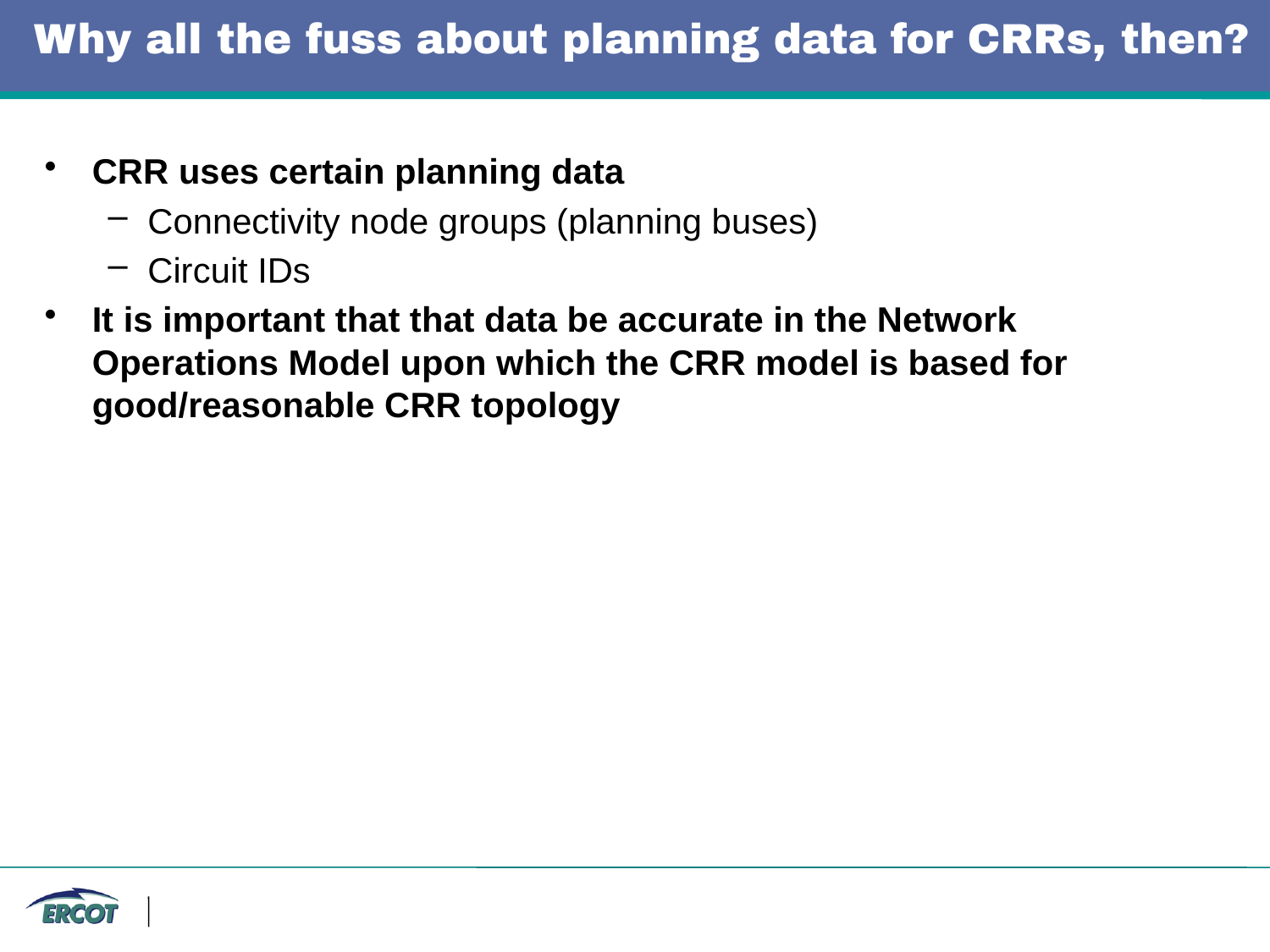

# Why all the fuss about planning data for CRRs, then?
CRR uses certain planning data
Connectivity node groups (planning buses)
Circuit IDs
It is important that that data be accurate in the Network Operations Model upon which the CRR model is based for good/reasonable CRR topology